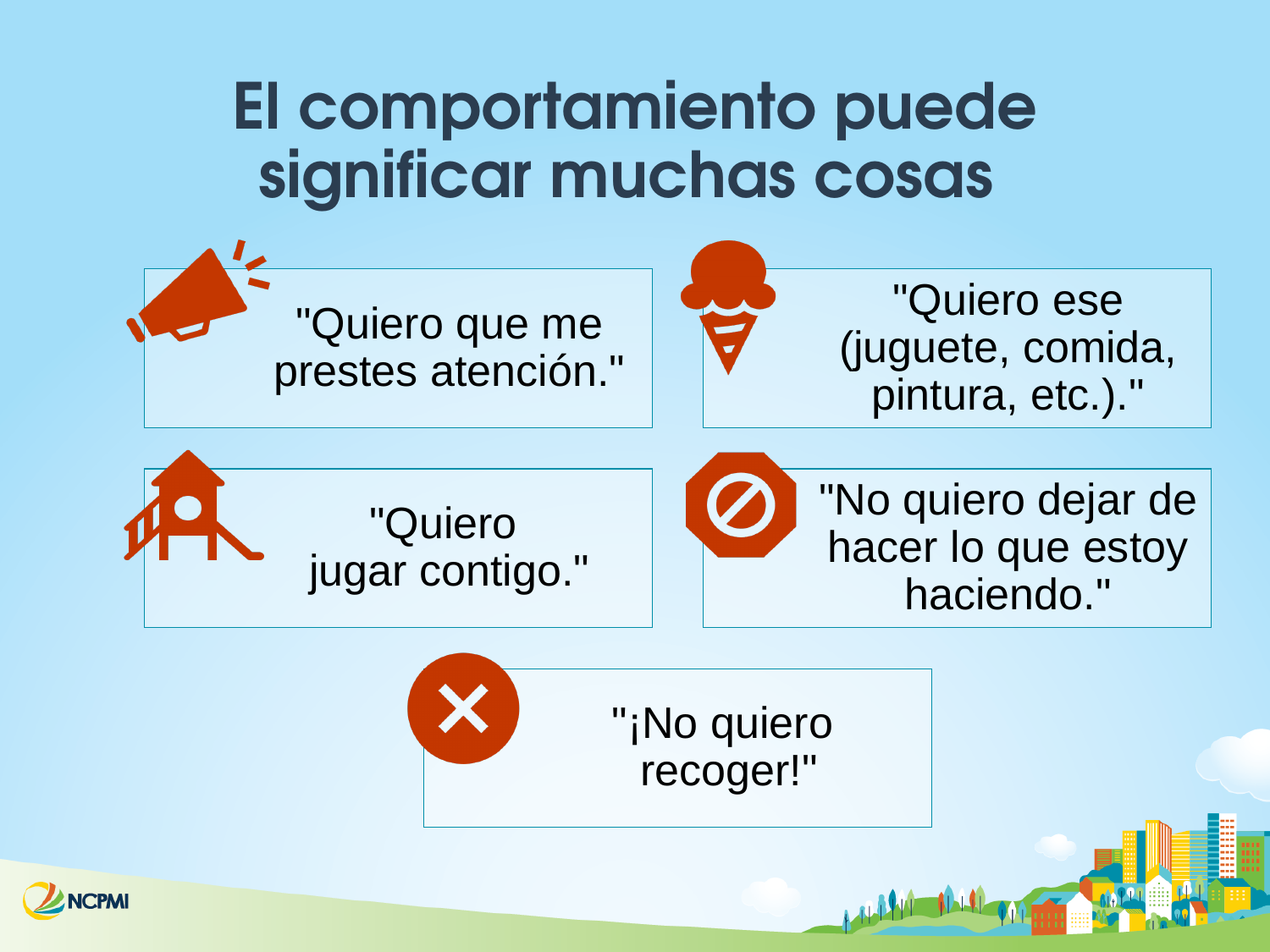

# El comportamiento puede significar muchas cosas

"Quiero que me prestes atención."
"Quiero ese (juguete, comida, pintura, etc.)."

"Quiero
jugar contigo."
"No quiero dejar de hacer lo que estoy haciendo."

"¡No quiero
recoger!"